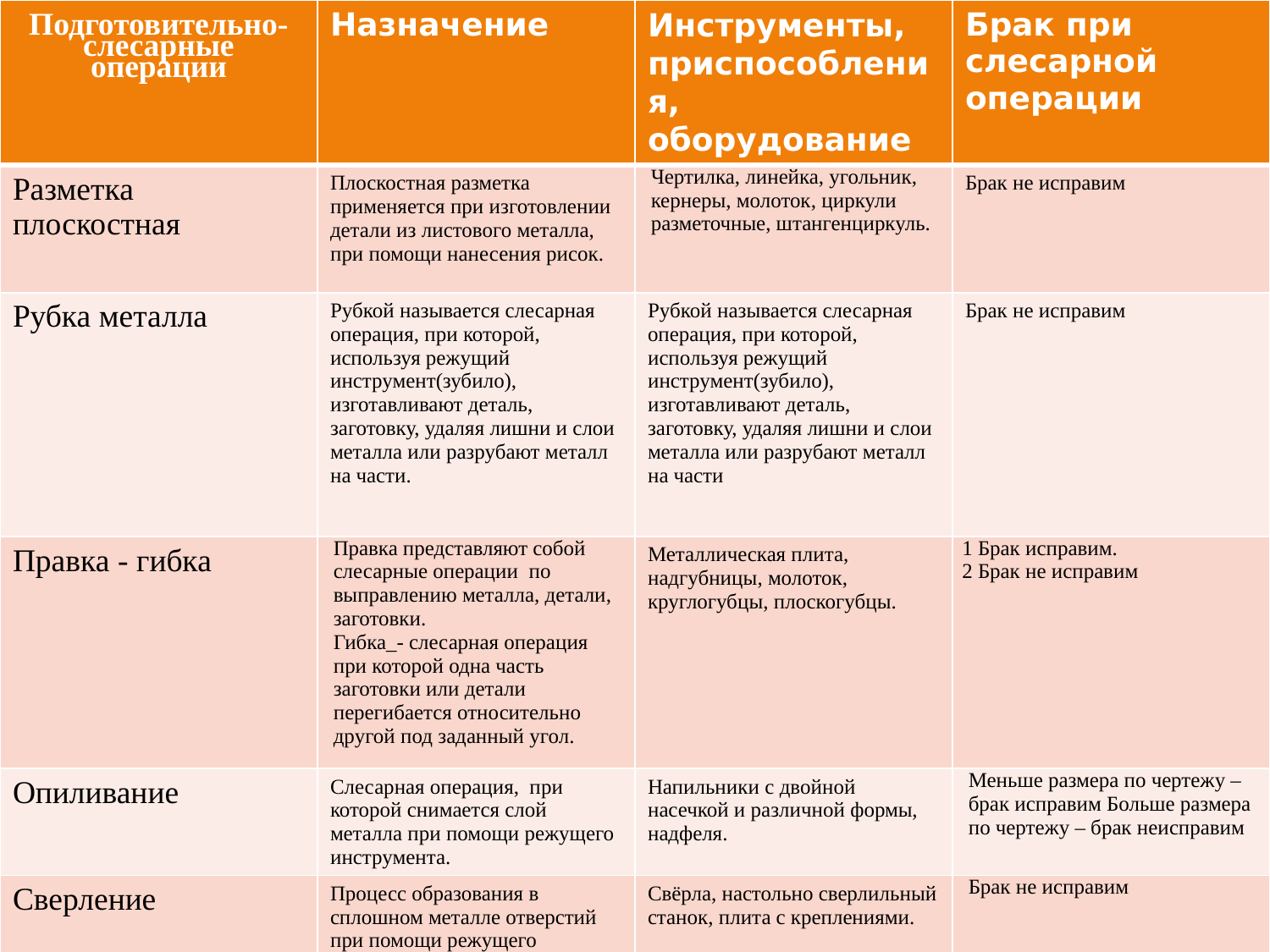

| Подготовительно-слесарные операции | Назначение | Инструменты, приспособления, оборудование | Брак при слесарной операции |
| --- | --- | --- | --- |
| Разметка плоскостная | Плоскостная разметка применяется при изготовлении детали из листового металла, при помощи нанесения рисок. | Чертилка, линейка, угольник, кернеры, молоток, циркули разметочные, штангенциркуль. | Брак не исправим |
| Рубка металла | Рубкой называется слесарная операция, при которой, используя режущий инструмент(зубило), изготавливают деталь, заготовку, удаляя лишни и слои металла или разрубают металл на части. | Рубкой называется слесарная операция, при которой, используя режущий инструмент(зубило), изготавливают деталь, заготовку, удаляя лишни и слои металла или разрубают металл на части | Брак не исправим |
| Правка - гибка | Правка представляют собой слесарные операции по выправлению металла, детали, заготовки. Гибка\_- слесарная операция при которой одна часть заготовки или детали перегибается относительно другой под заданный угол. | Металлическая плита, надгубницы, молоток, круглогубцы, плоскогубцы. | 1 Брак исправим. 2 Брак не исправим |
| Опиливание | Слесарная операция, при которой снимается слой металла при помощи режущего инструмента. | Напильники с двойной насечкой и различной формы, надфеля. | Меньше размера по чертежу – брак исправим Больше размера по чертежу – брак неисправим |
| Сверление | Процесс образования в сплошном металле отверстий при помощи режущего инструмента (сверла). | Свёрла, настольно сверлильный станок, плита с креплениями. | Брак не исправим |